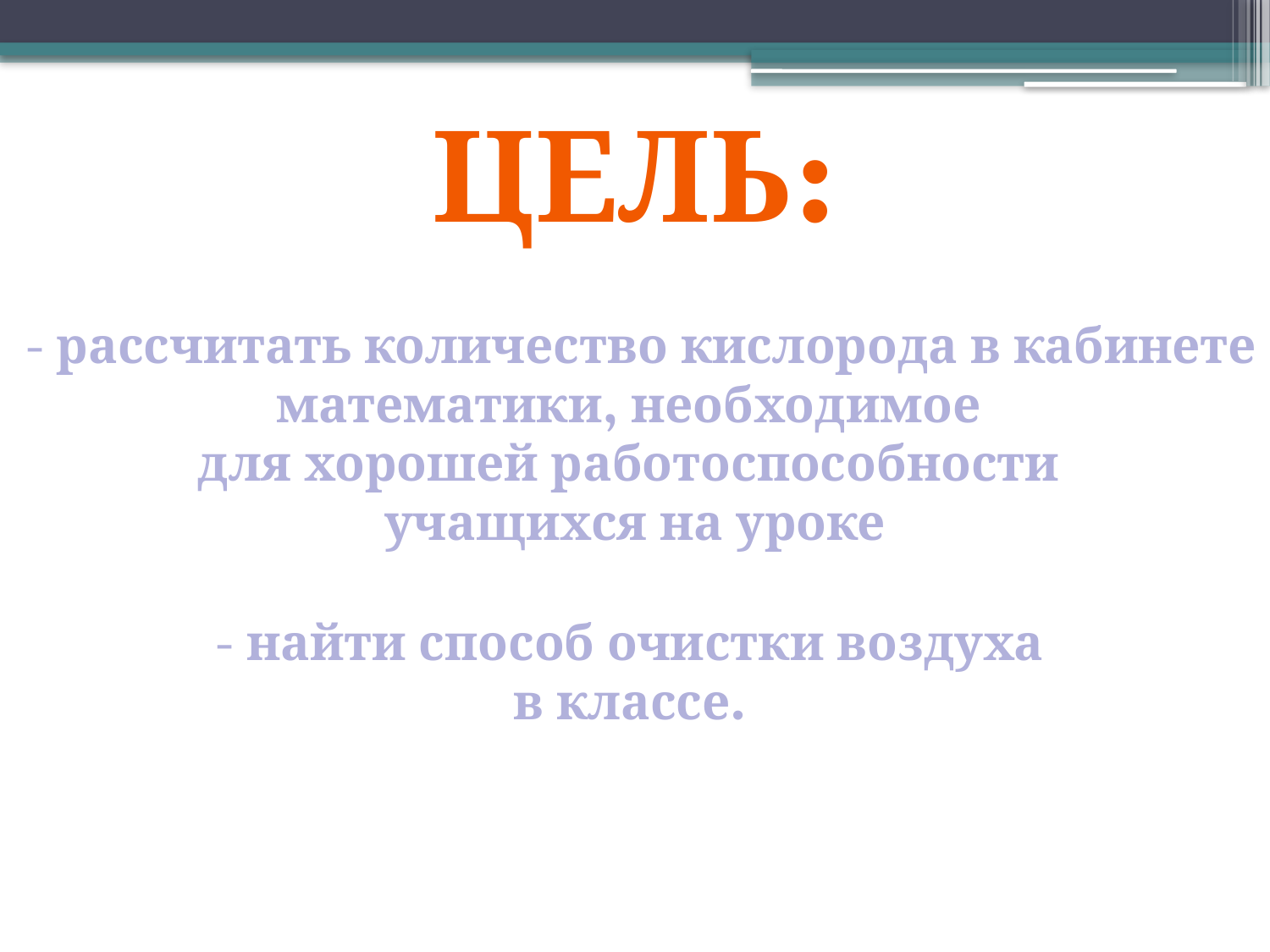

Цель:
 - рассчитать количество кислорода в кабинете математики, необходимое
для хорошей работоспособности
учащихся на уроке
 - найти способ очистки воздуха
в классе.